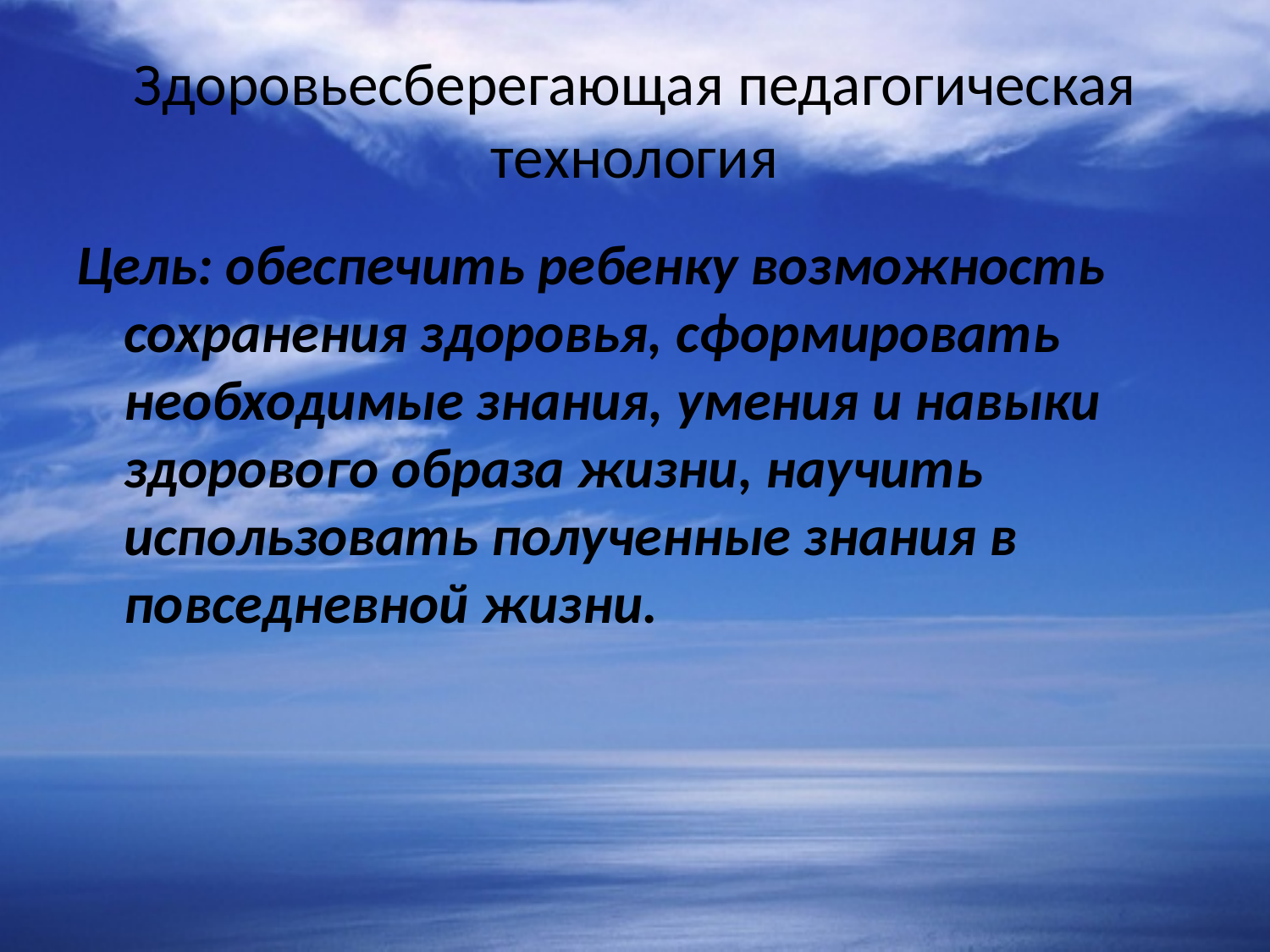

# Здоровьесберегающая педагогическая технология
Цель: обеспечить ребенку возможность сохранения здоровья, сформировать необходимые знания, умения и навыки здорового образа жизни, научить использовать полученные знания в повседневной жизни.